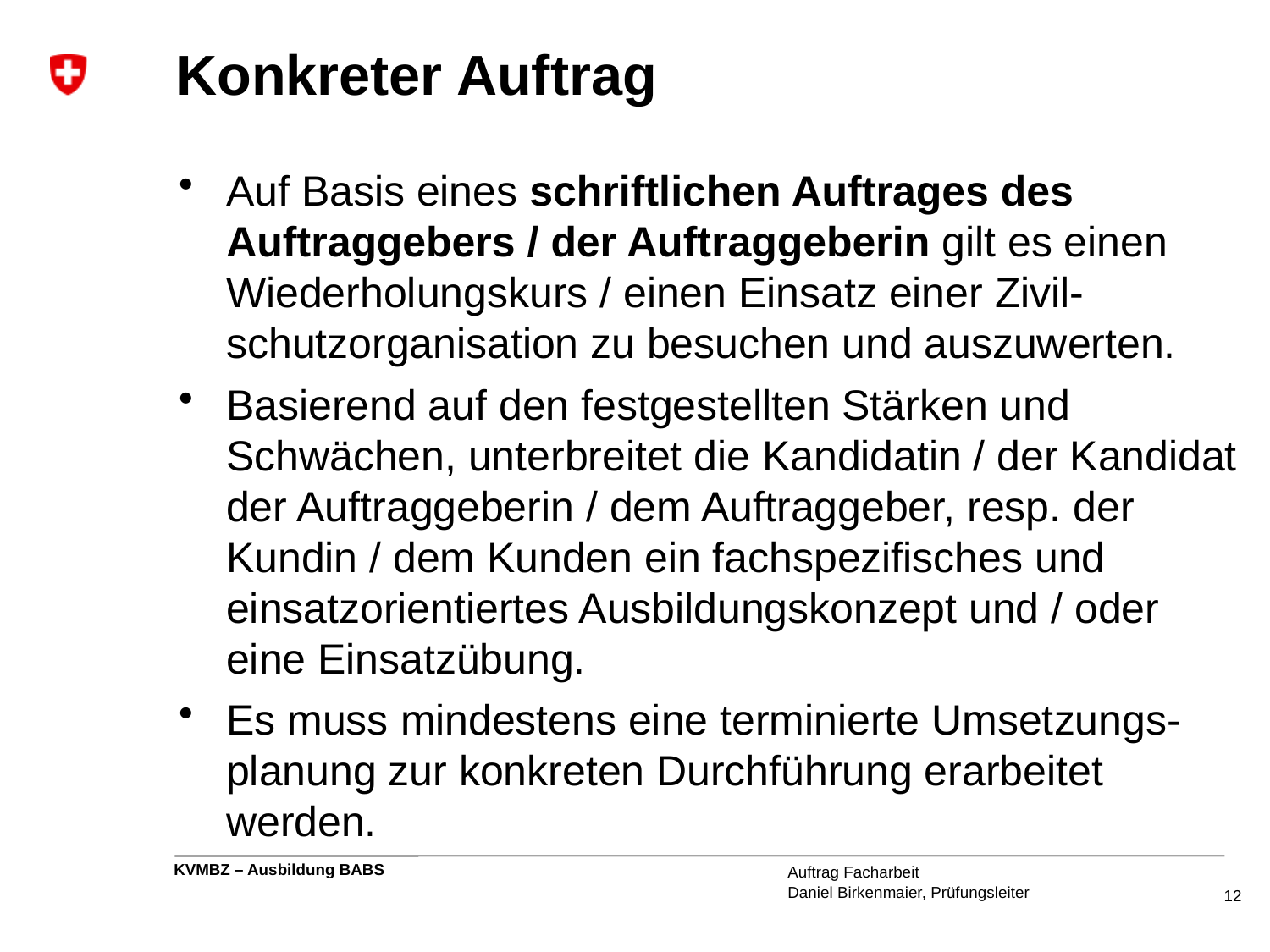

# Konkreter Auftrag
Auf Basis eines schriftlichen Auftrages des Auftraggebers / der Auftraggeberin gilt es einen Wiederholungskurs / einen Einsatz einer Zivil-schutzorganisation zu besuchen und auszuwerten.
Basierend auf den festgestellten Stärken und Schwächen, unterbreitet die Kandidatin / der Kandidat der Auftraggeberin / dem Auftraggeber, resp. der Kundin / dem Kunden ein fachspezifisches und einsatzorientiertes Ausbildungskonzept und / oder eine Einsatzübung.
Es muss mindestens eine terminierte Umsetzungs-planung zur konkreten Durchführung erarbeitet werden.
Auftrag Facharbeit
Daniel Birkenmaier, Prüfungsleiter